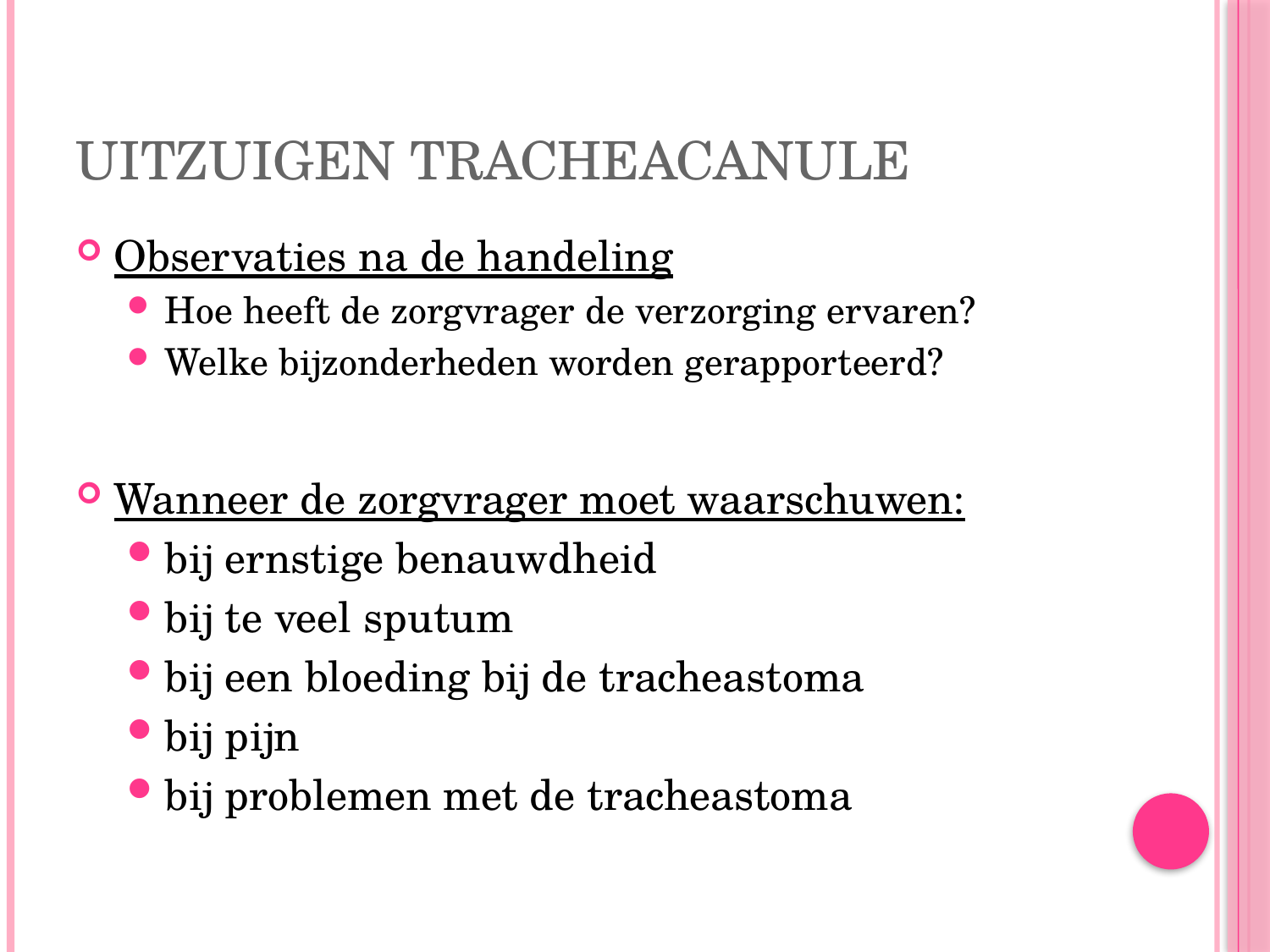

# Uitzuigen tracheacanule
Observaties na de handeling
Hoe heeft de zorgvrager de verzorging ervaren?
Welke bijzonderheden worden gerapporteerd?

Wanneer de zorgvrager moet waarschuwen:
bij ernstige benauwdheid
bij te veel sputum
bij een bloeding bij de tracheastoma
bij pijn
bij problemen met de tracheastoma